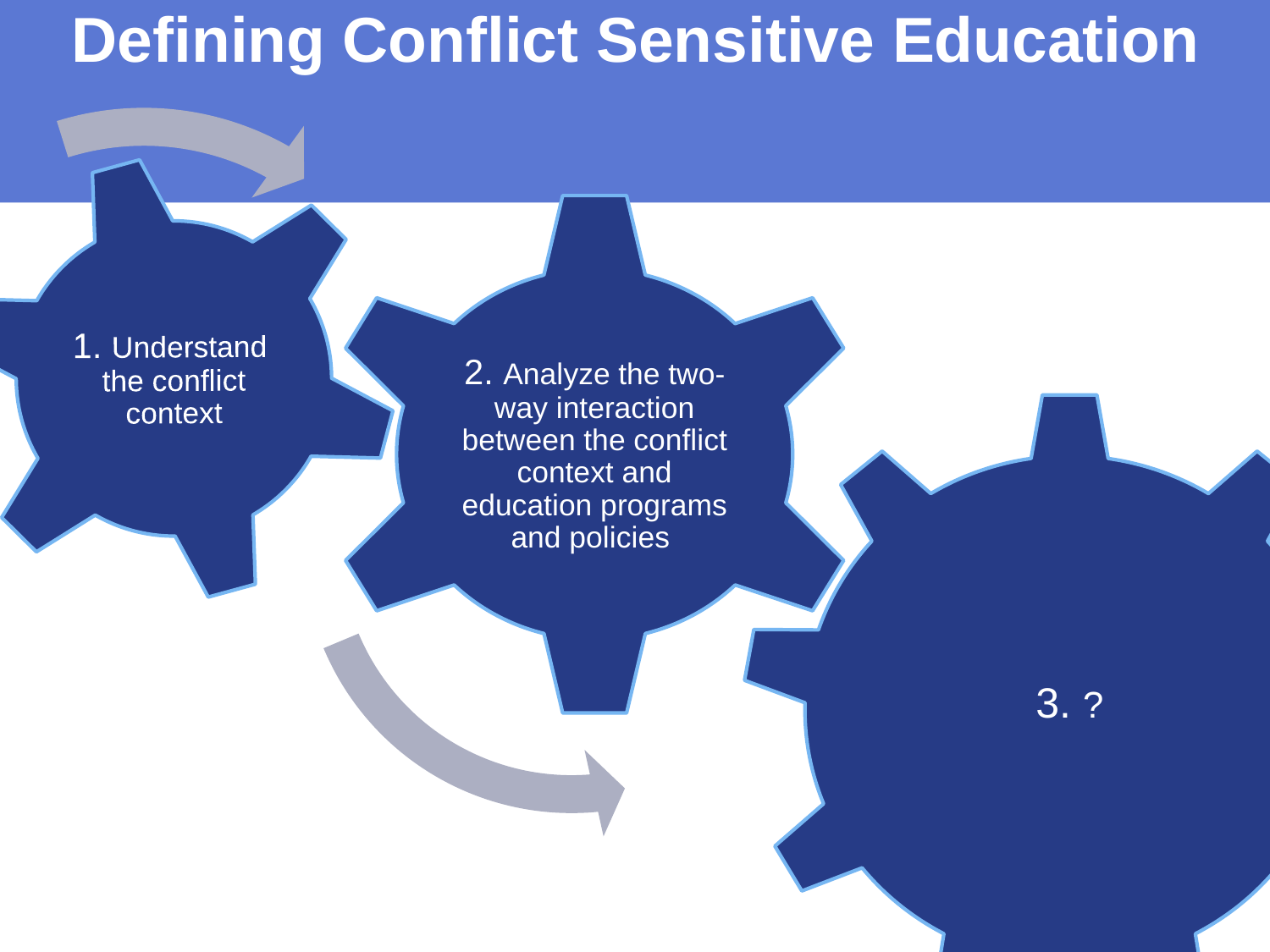

Defining Conflict Sensitive Education
3. ?
2. Analyze the two-way interaction between the conflict context and education programs and policies
1. Understand  the conflict context